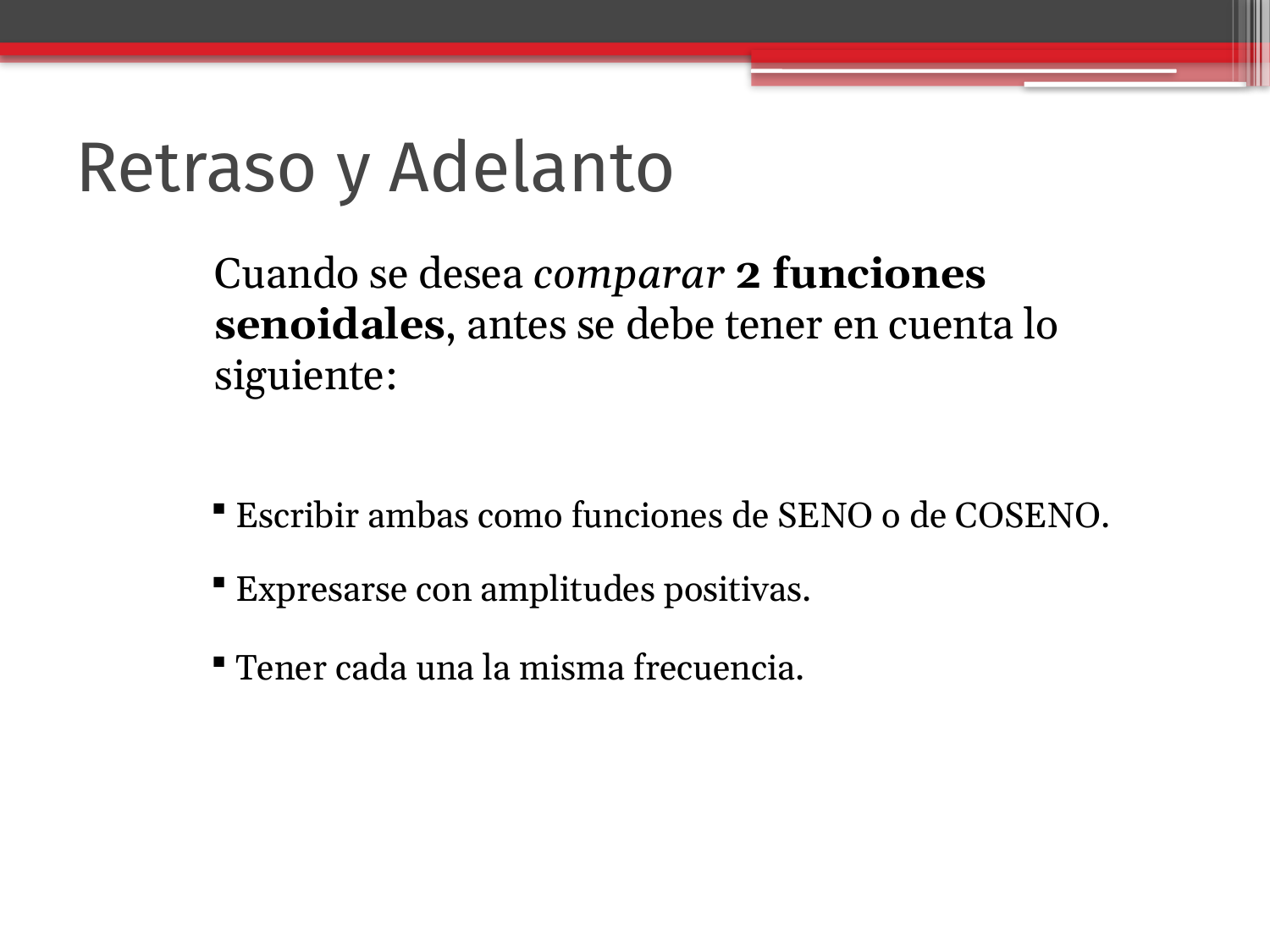

# Retraso y Adelanto
	Cuando se desea comparar 2 funciones senoidales, antes se debe tener en cuenta lo siguiente:
 Escribir ambas como funciones de SENO o de COSENO.
 Expresarse con amplitudes positivas.
 Tener cada una la misma frecuencia.